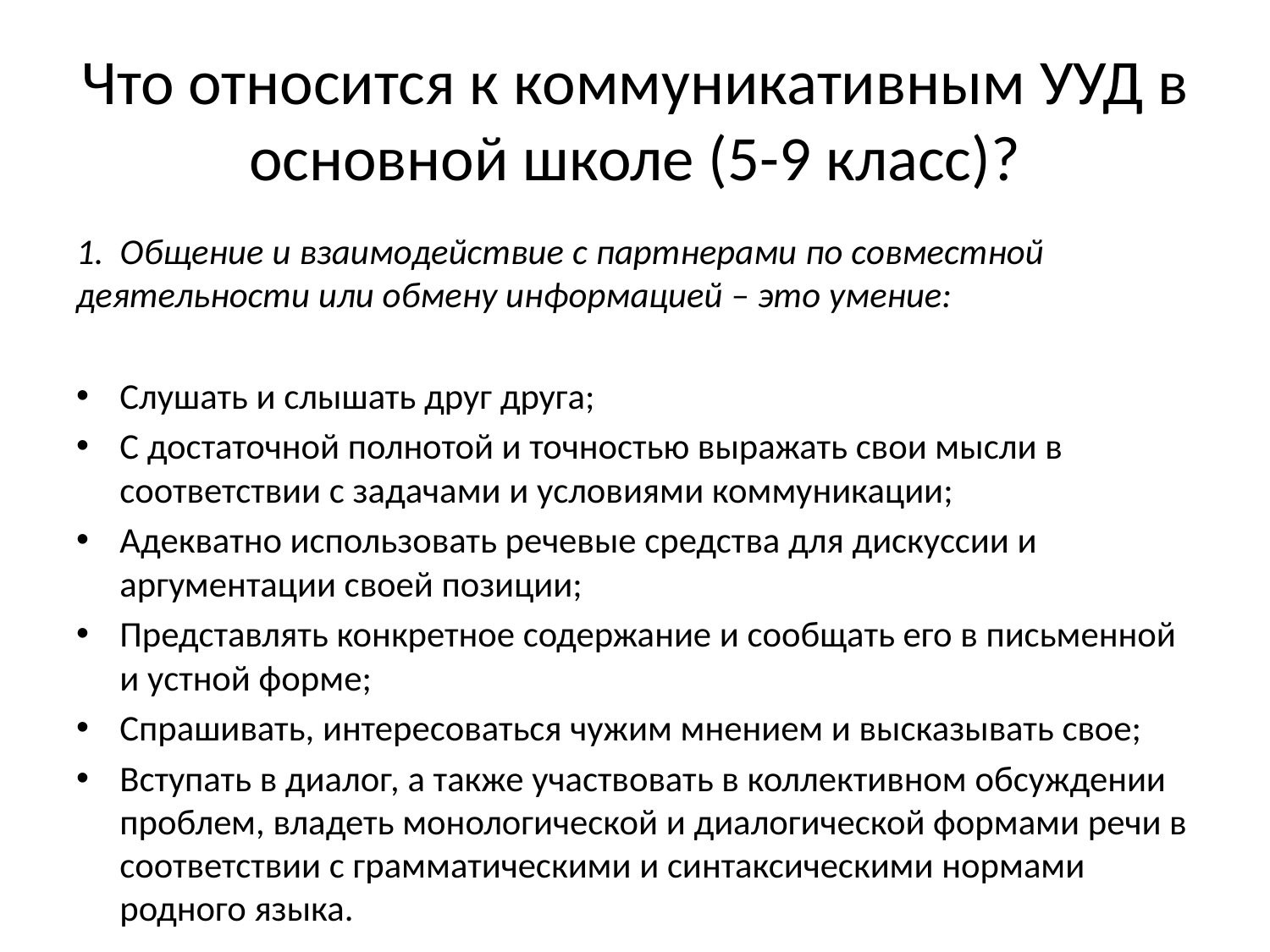

# Что относится к коммуникативным УУД в основной школе (5-9 класс)?
1.  Общение и взаимодействие с партнерами по совместной деятельности или обмену информацией – это умение:

Слушать и слышать друг друга;
С достаточной полнотой и точностью выражать свои мысли в соответствии с задачами и условиями коммуникации;
Адекватно использовать речевые средства для дискуссии и аргументации своей позиции;
Представлять конкретное содержание и сообщать его в письменной и устной форме;
Спрашивать, интересоваться чужим мнением и высказывать свое;
Вступать в диалог, а также участвовать в коллективном обсуждении проблем, владеть монологической и диалогической формами речи в соответствии с грамматическими и синтаксическими нормами родного языка.